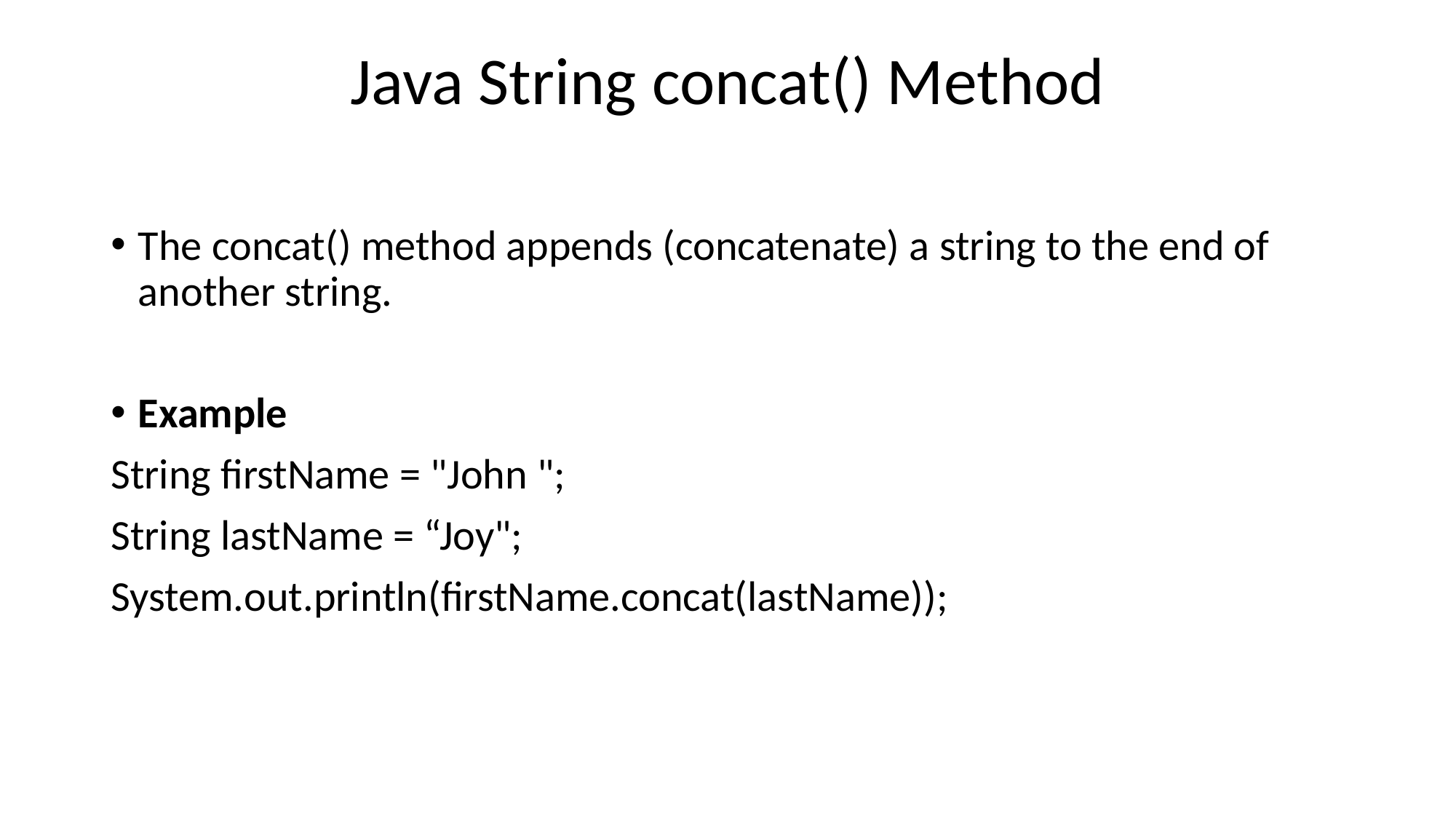

# Java String concat() Method
The concat() method appends (concatenate) a string to the end of another string.

Example
String firstName = "John ";
String lastName = “Joy";
System.out.println(firstName.concat(lastName));